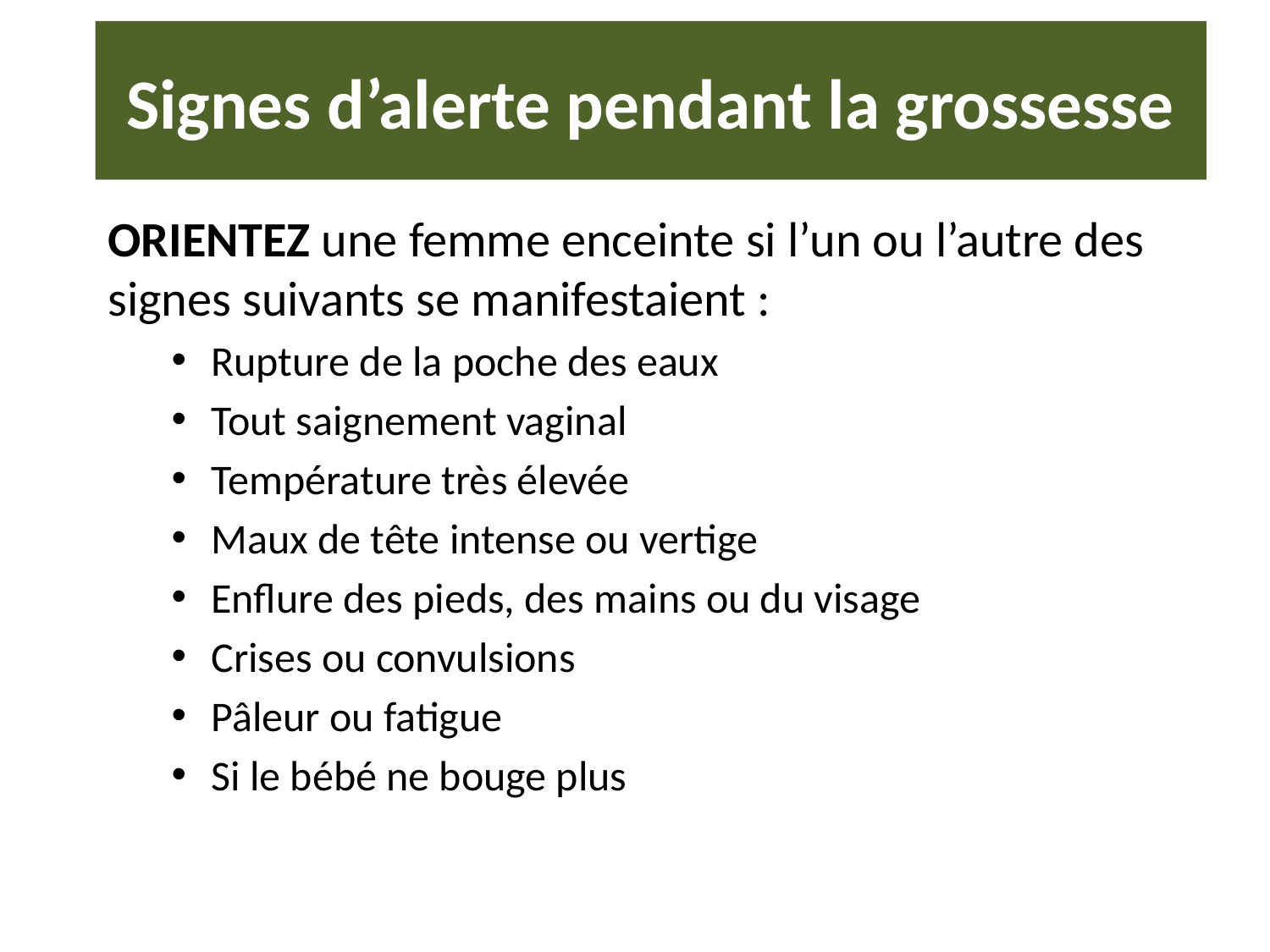

# Signes d’alerte pendant la grossesse
ORIENTEZ une femme enceinte si l’un ou l’autre des signes suivants se manifestaient :
Rupture de la poche des eaux
Tout saignement vaginal
Température très élevée
Maux de tête intense ou vertige
Enflure des pieds, des mains ou du visage
Crises ou convulsions
Pâleur ou fatigue
Si le bébé ne bouge plus